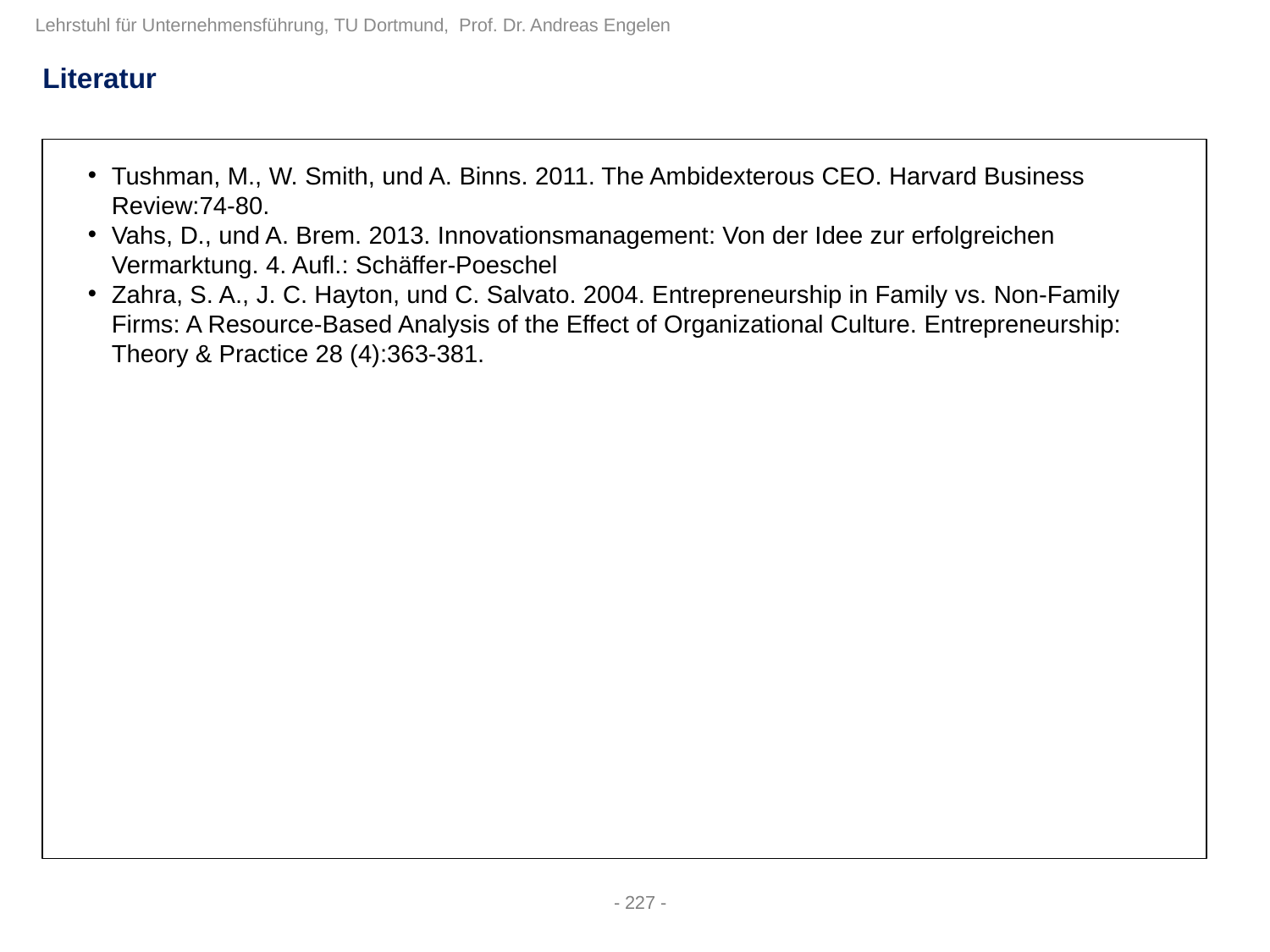

Literatur

Tushman, M., W. Smith, und A. Binns. 2011. The Ambidexterous CEO. Harvard Business Review:74-80.
Vahs, D., und A. Brem. 2013. Innovationsmanagement: Von der Idee zur erfolgreichen Vermarktung. 4. Aufl.: Schäffer-Poeschel
Zahra, S. A., J. C. Hayton, und C. Salvato. 2004. Entrepreneurship in Family vs. Non-Family Firms: A Resource-Based Analysis of the Effect of Organizational Culture. Entrepreneurship: Theory & Practice 28 (4):363-381.
- 227 -